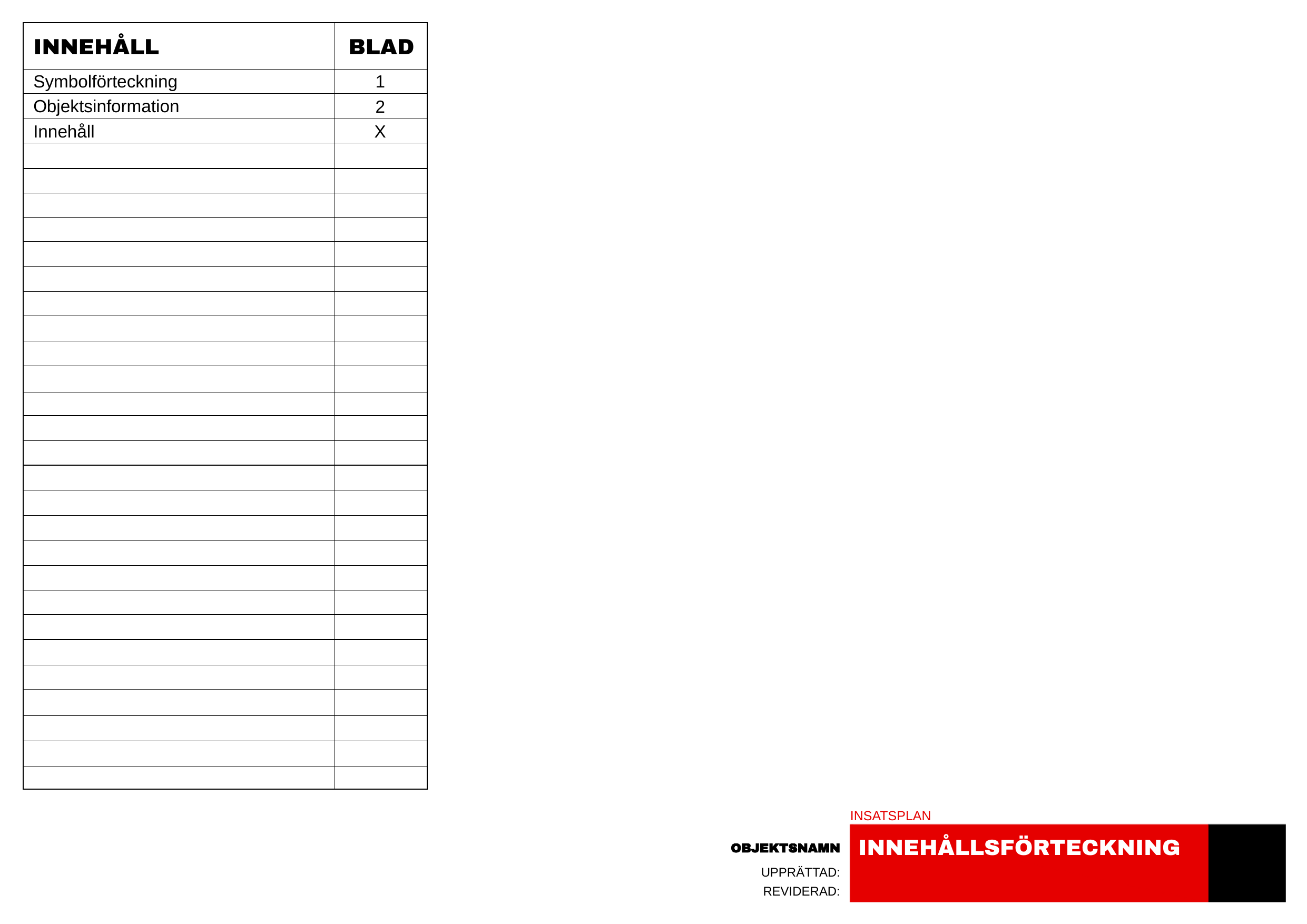

INNEHÅLL
BLAD
Symbolförteckning
1
Objektsinformation
2
Innehåll
X
INSATSPLANN
INNEHÅLLSFÖRTECKNING
OBJEKTSNAMN

UPPRÄTTAD:

REVIDERAD: